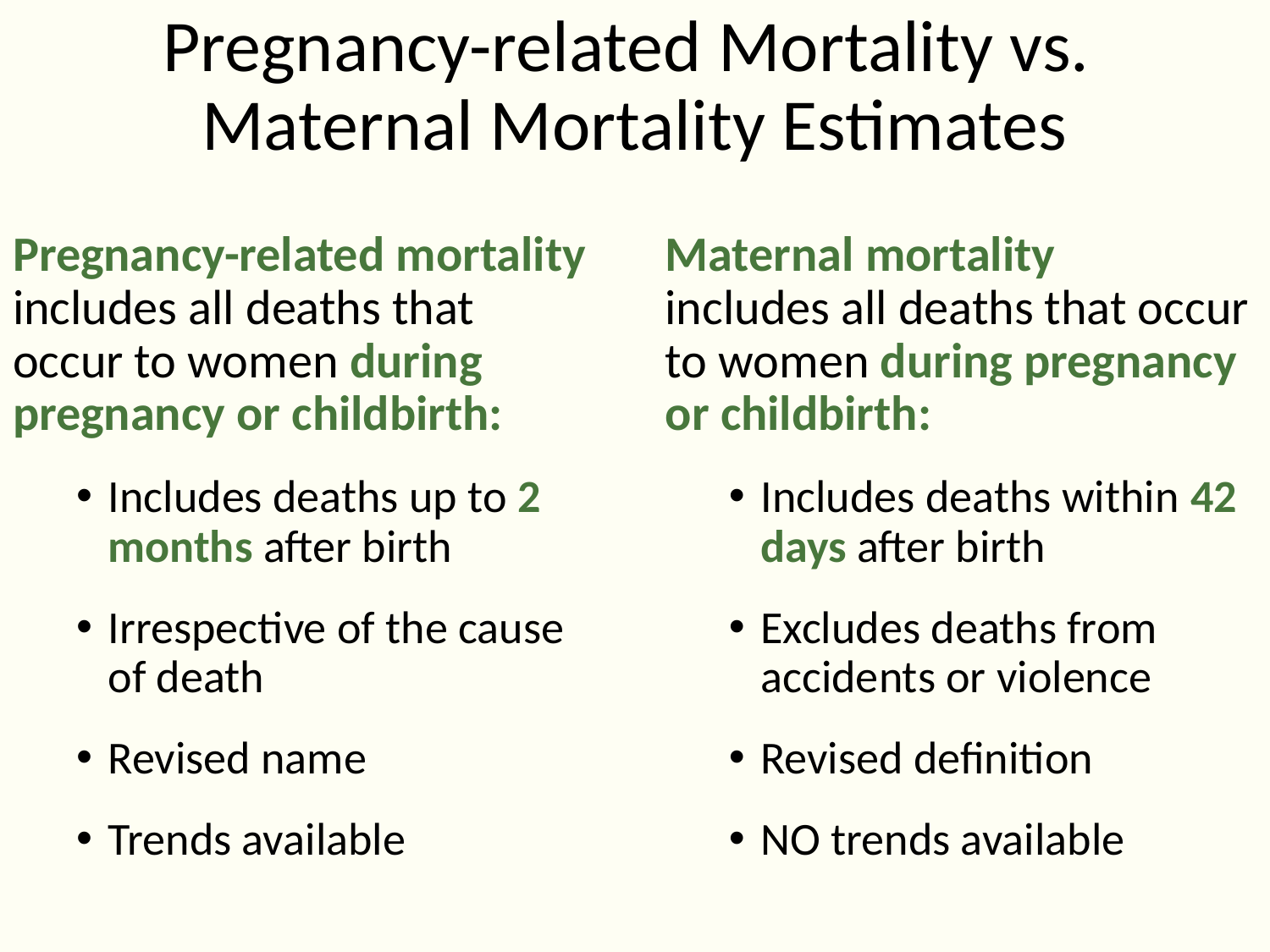

# Pregnancy-related Mortality vs. Maternal Mortality Estimates
Pregnancy-related mortality
includes all deaths that occur to women during pregnancy or childbirth:
Includes deaths up to 2 months after birth
Irrespective of the cause of death
Revised name
Trends available
Maternal mortality
includes all deaths that occur to women during pregnancy or childbirth:
Includes deaths within 42 days after birth
Excludes deaths from accidents or violence
Revised definition
NO trends available